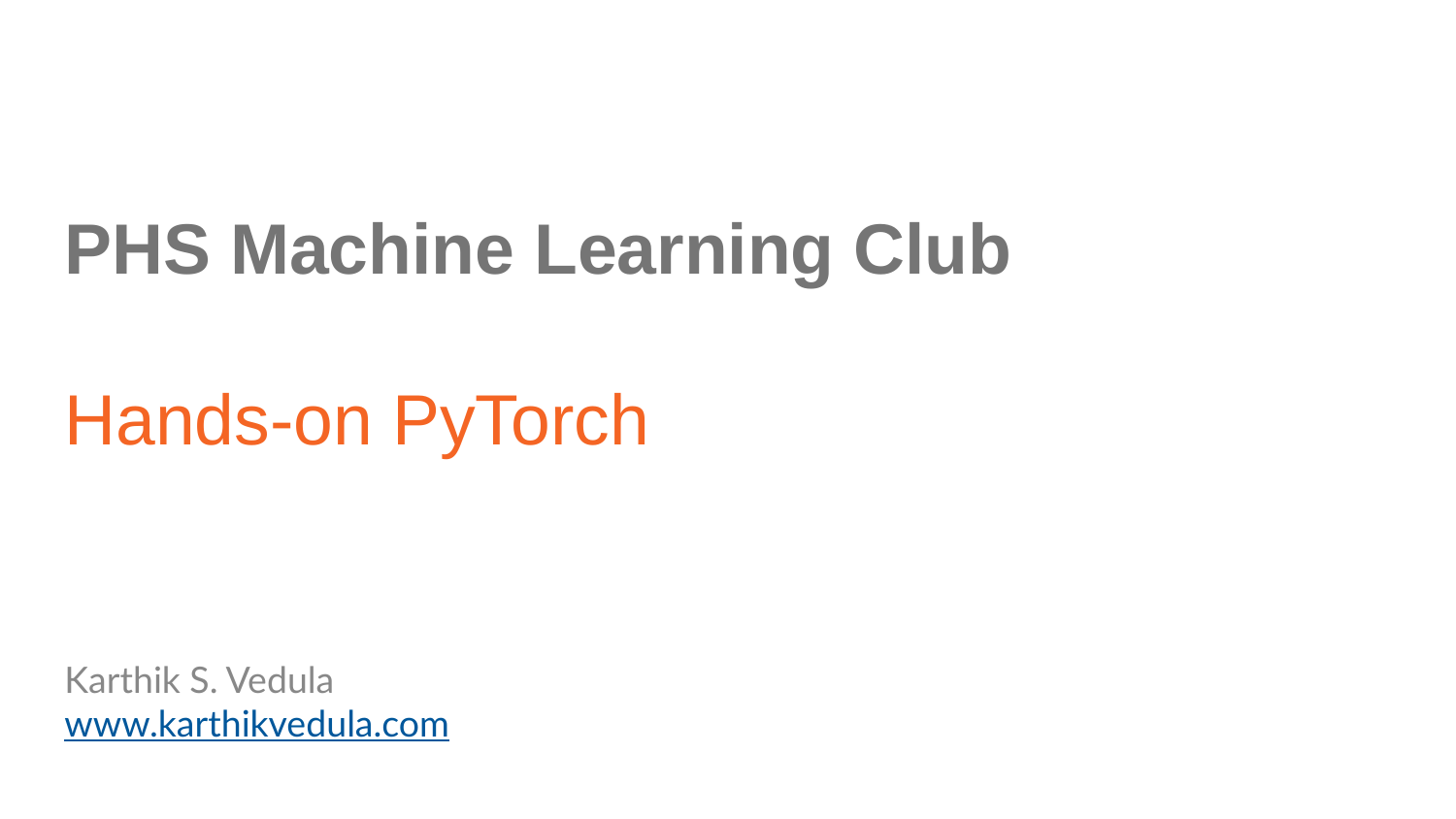

# PHS Machine Learning Club

Hands-on PyTorch
Karthik S. Vedula
www.karthikvedula.com